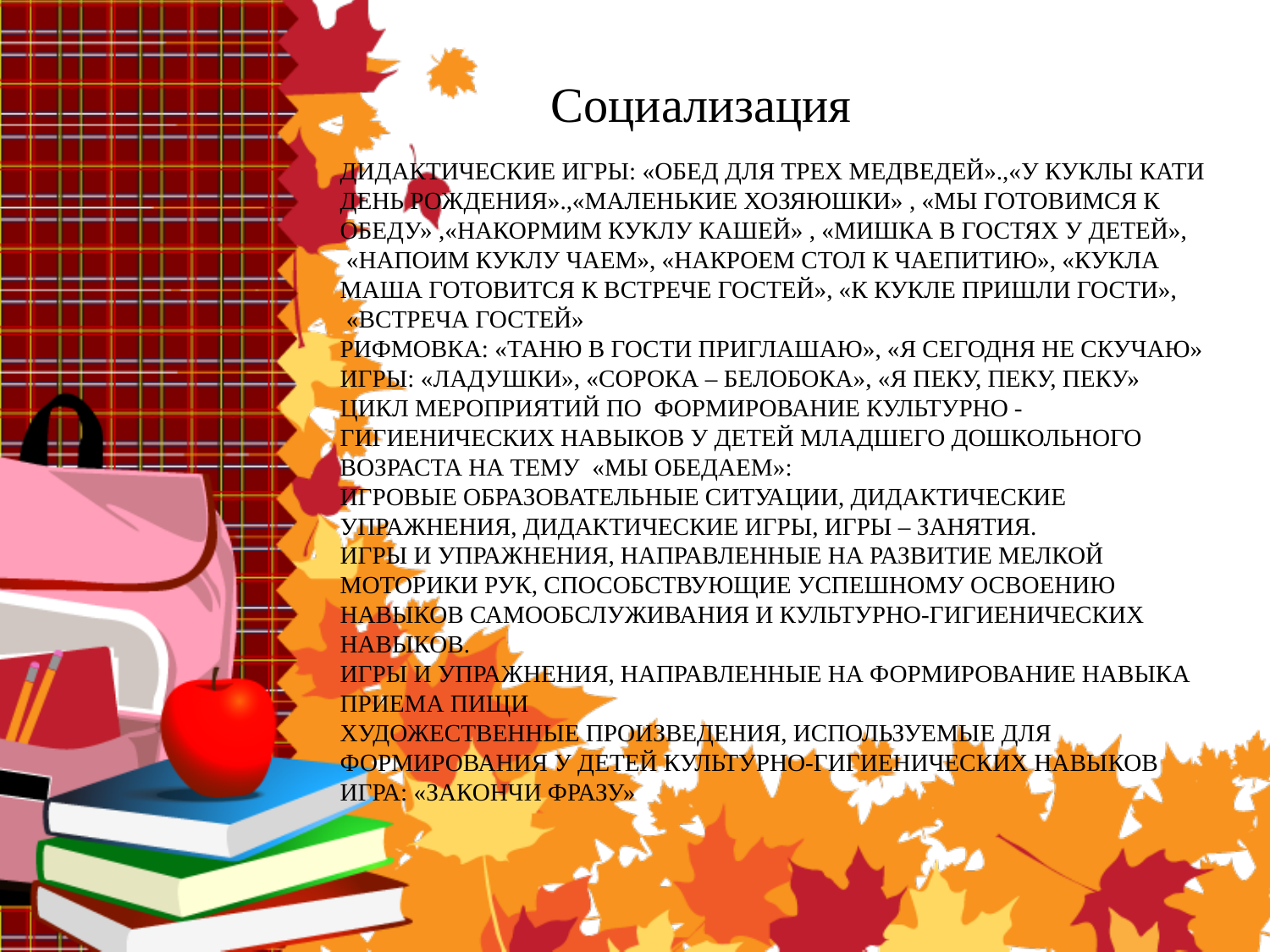

Социализация
# Дидактические игры: «Обед для трех медведей».,«У куклы Кати день рождения».,«Маленькие хозяюшки» , «Мы готовимся к обеду» ,«Накормим куклу кашей» , «Мишка в гостях у детей», «Напоим куклу чаем», «Накроем стол к чаепитию», «Кукла Маша готовится к встрече гостей», «К кукле пришли гости», «Встреча гостей» Рифмовка: «Таню в гости приглашаю», «Я сегодня не скучаю» игры: «Ладушки», «Сорока – белобока», «Я пеку, пеку, пеку» Цикл мероприятий по  формирование культурно - гигиенических навыков у детей младшего дошкольного возраста на тему  «Мы обедаем»: Игровые образовательные ситуации, дидактические упражнения, дидактические игры, игры – занятия. Игры и упражнения, направленные на развитие мелкой моторики рук, способствующие успешному освоению навыков самообслуживания и культурно-гигиенических навыков. Игры и упражнения, направленные на формирование навыка приема пищи Художественные произведения, используемые для формирования у детей культурно-гигиенических навыков Игра: «закончи фразу»